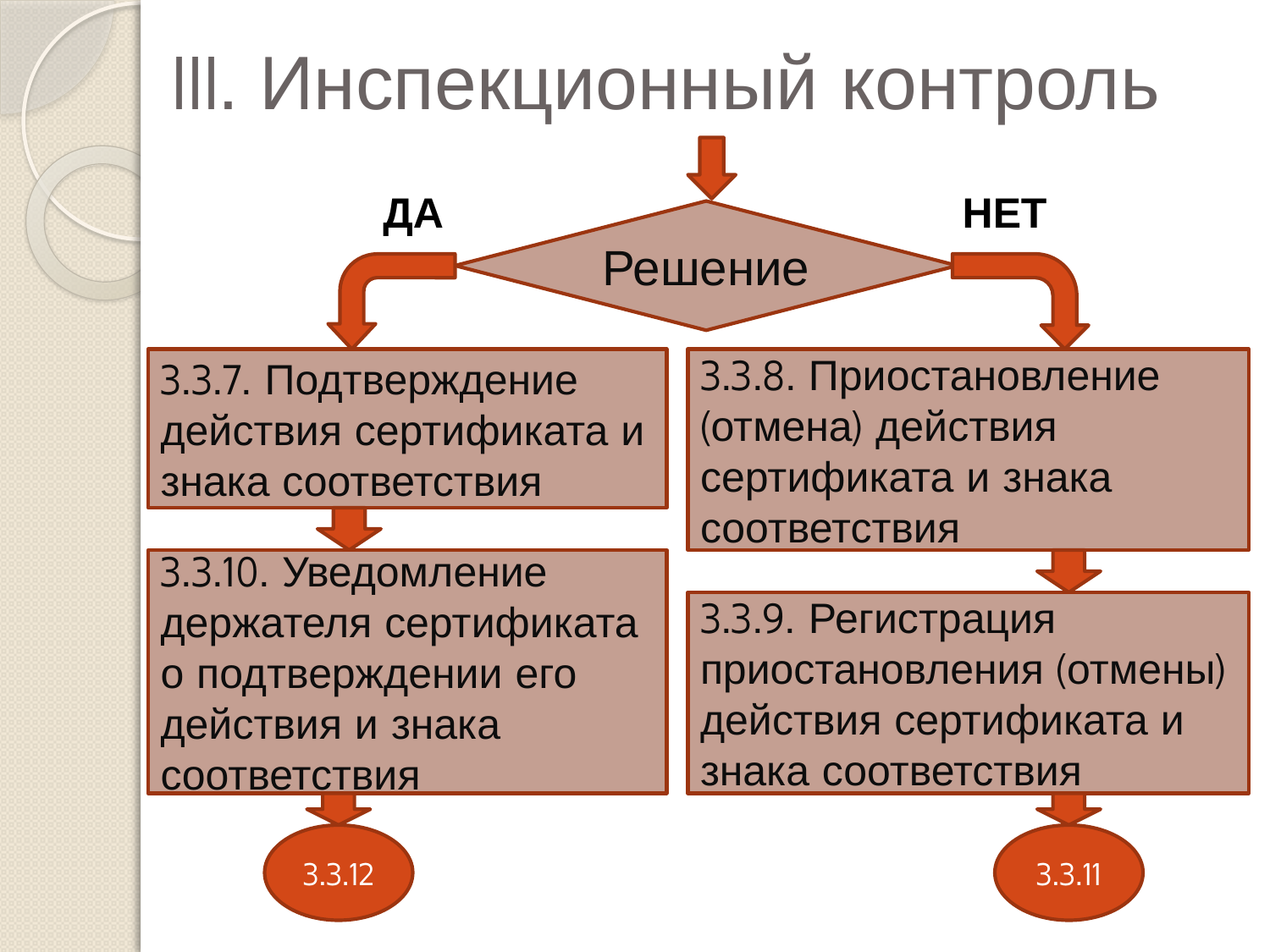

# III. Инспекционный контроль

ДА
НЕТ
Решение

3.3.7. Подтверждение действия сертификата и знака соответствия
3.3.8. Приостановление (отмена) действия сертификата и знака соответствия

3.3.10. Уведомление держателя сертификата о подтверждении его действия и знака соответствия

3.3.9. Регистрация приостановления (отмены) действия сертификата и знака соответствия

3.3.12
3.3.11